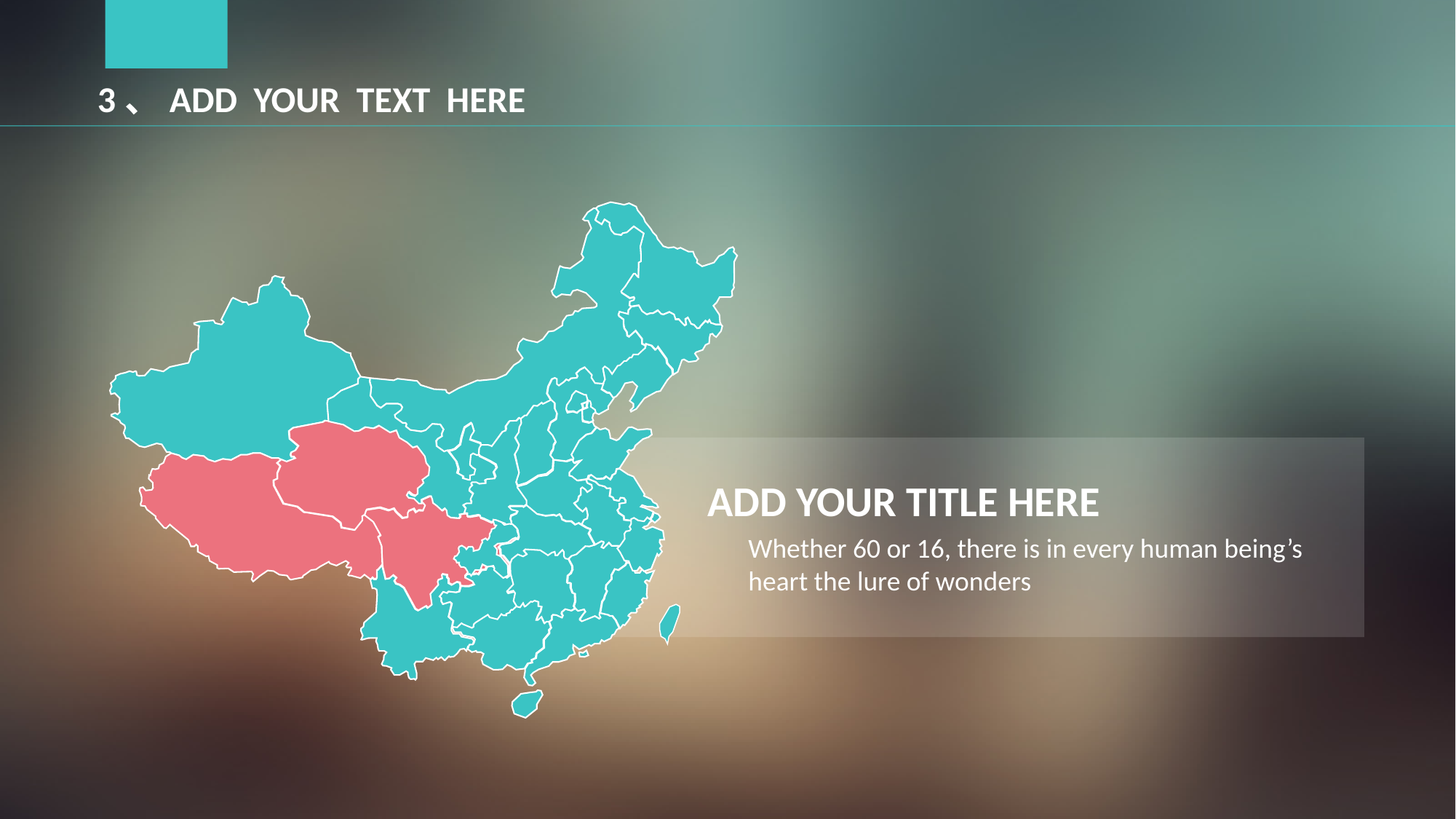

3、ADD  YOUR  TEXT  HERE

ADD YOUR TITLE HERE
Whether 60 or 16, there is in every human being’s heart the lure of wonders